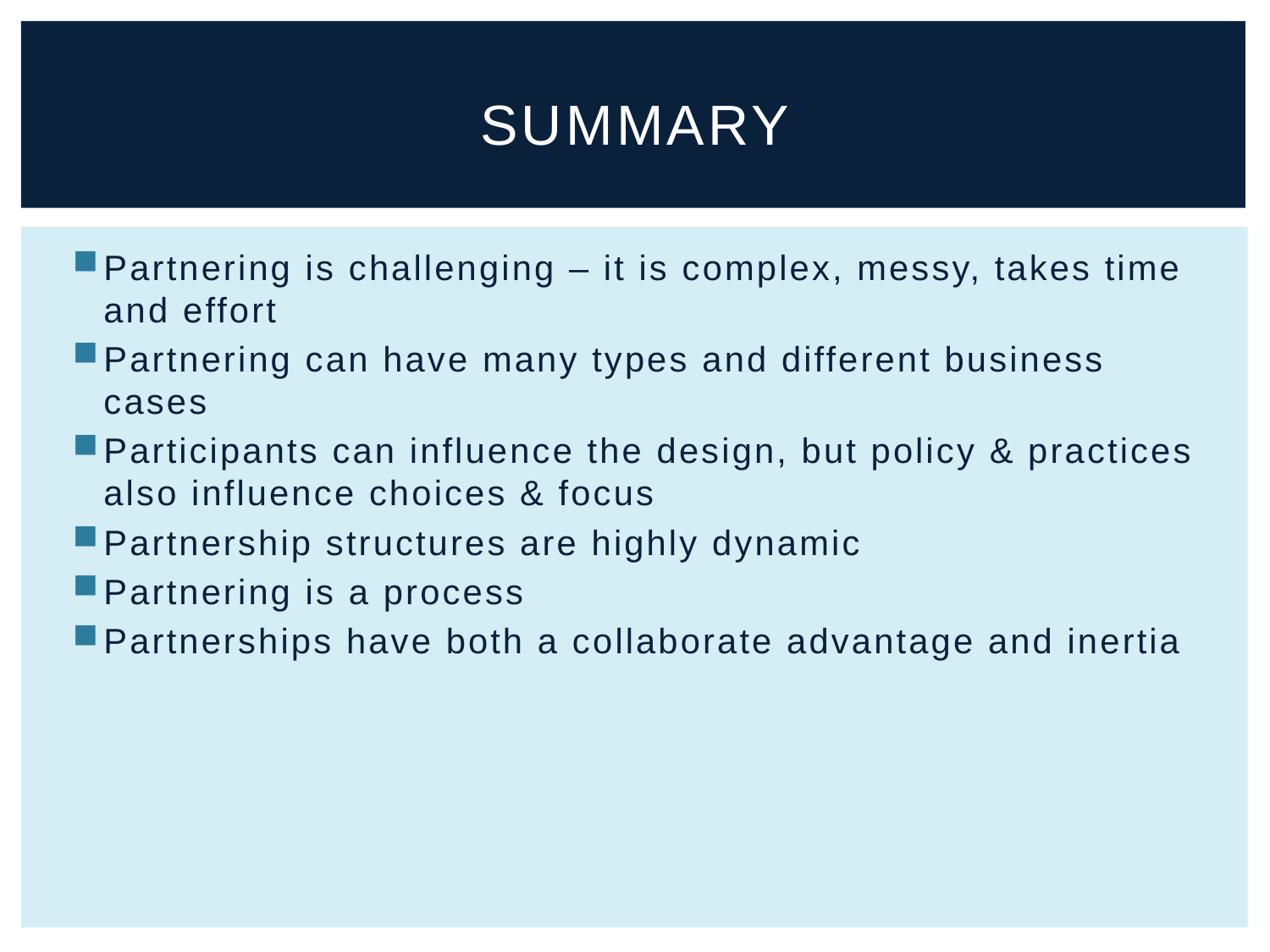

# Summary
Partnering is challenging – it is complex, messy, takes time and effort
Partnering can have many types and different business cases
Participants can influence the design, but policy & practices also influence choices & focus
Partnership structures are highly dynamic
Partnering is a process
Partnerships have both a collaborate advantage and inertia